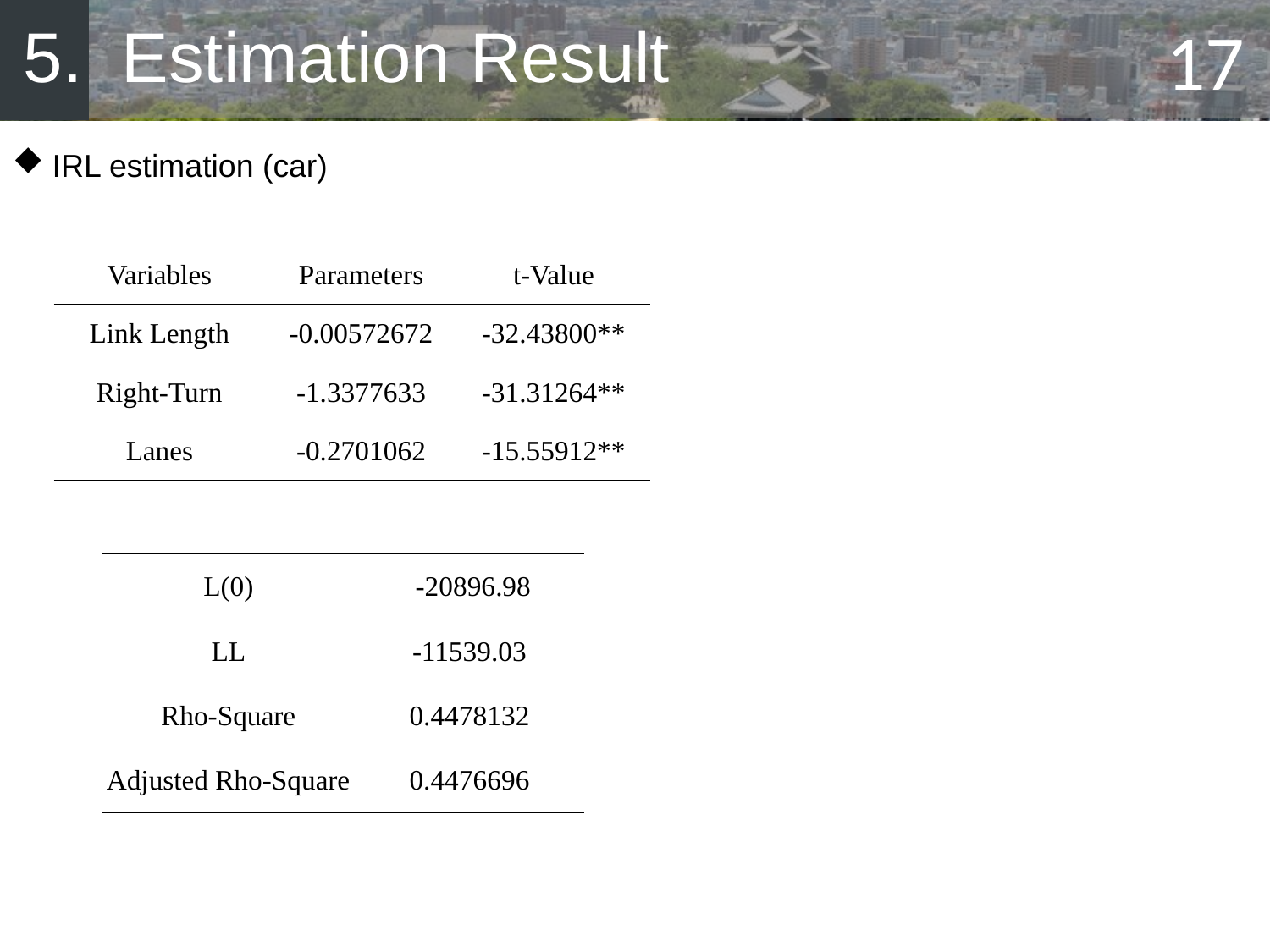

# 5.  Estimation Result
17
IRL estimation (car)
| Variables | Parameters | t-Value |
| --- | --- | --- |
| Link Length | -0.00572672 | -32.43800\*\* |
| Right-Turn | -1.3377633 | -31.31264\*\* |
| Lanes | -0.2701062 | -15.55912\*\* |
| L(0) | -20896.98 |
| --- | --- |
| LL | -11539.03 |
| Rho-Square | 0.4478132 |
| Adjusted Rho-Square | 0.4476696 |